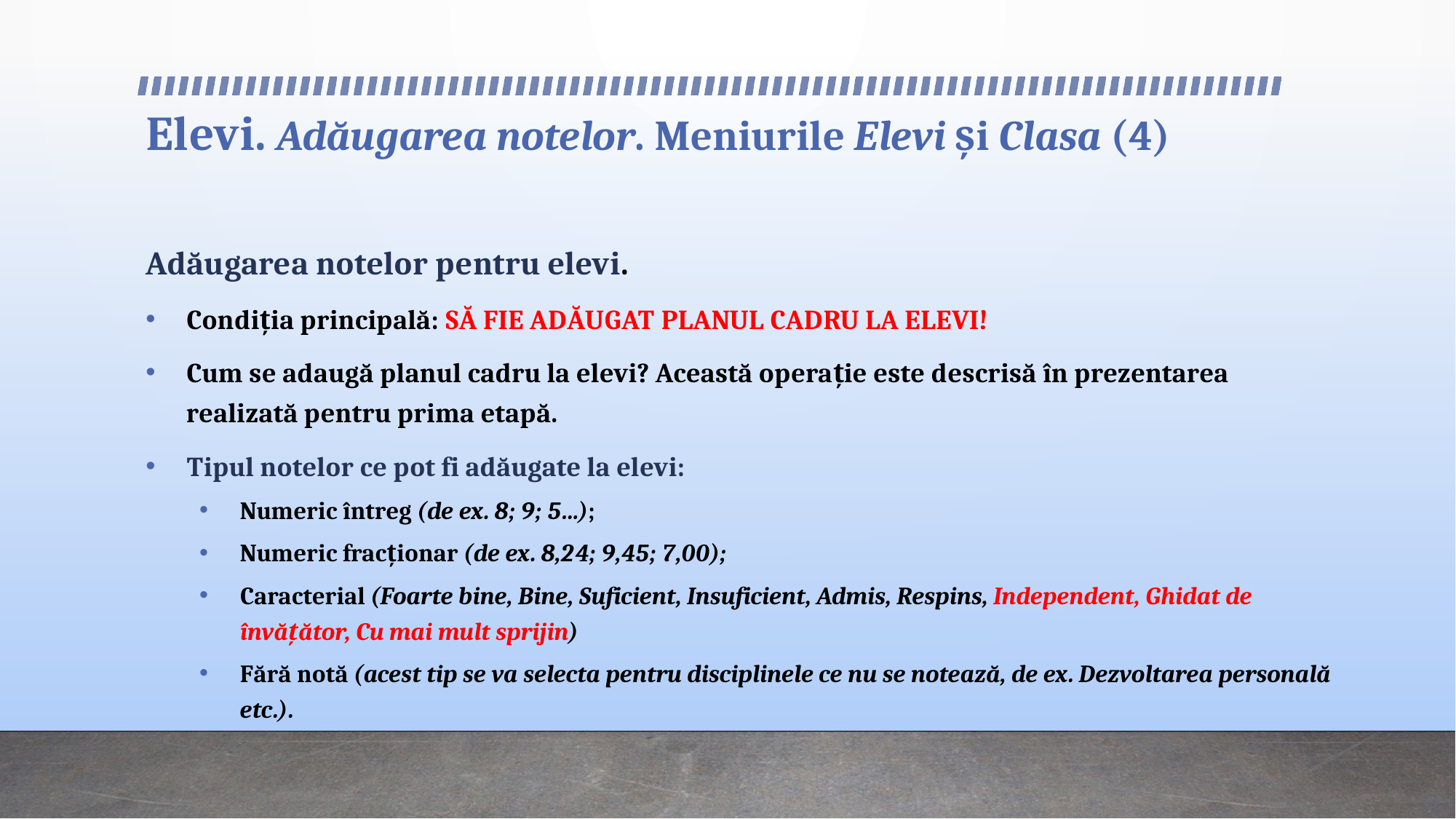

# Elevi. Adăugarea notelor. Meniurile Elevi și Clasa (4)
Adăugarea notelor pentru elevi.
Condiția principală: SĂ FIE ADĂUGAT PLANUL CADRU LA ELEVI!
Cum se adaugă planul cadru la elevi? Această operație este descrisă în prezentarea realizată pentru prima etapă.
Tipul notelor ce pot fi adăugate la elevi:
Numeric întreg (de ex. 8; 9; 5...);
Numeric fracționar (de ex. 8,24; 9,45; 7,00);
Caracterial (Foarte bine, Bine, Suficient, Insuficient, Admis, Respins, Independent, Ghidat de învățător, Cu mai mult sprijin)
Fără notă (acest tip se va selecta pentru disciplinele ce nu se notează, de ex. Dezvoltarea personală etc.).